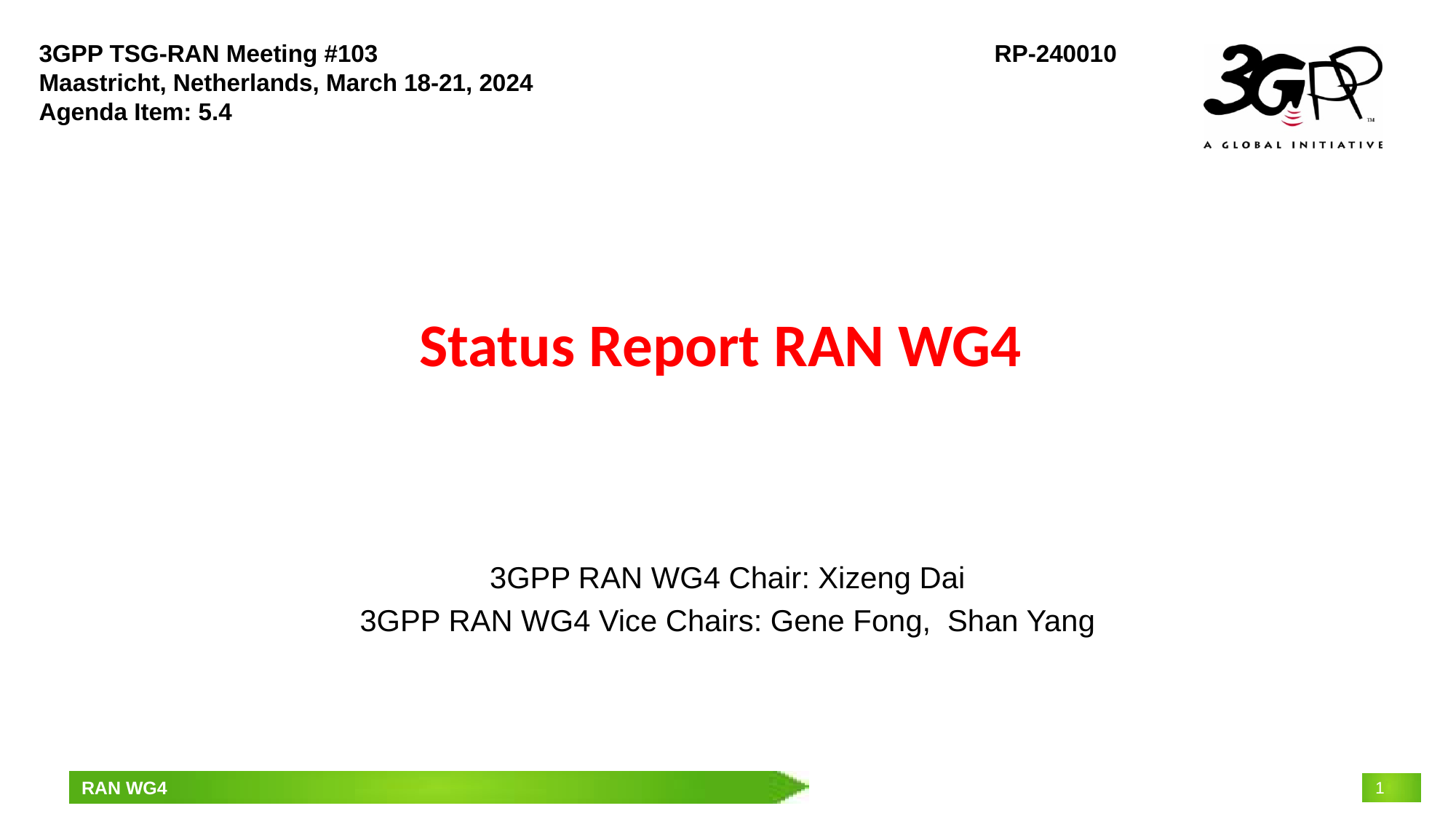

3GPP TSG-RAN Meeting #103
Maastricht, Netherlands, March 18-21, 2024
Agenda Item: 5.4
RP-240010
# Status Report RAN WG4
3GPP RAN WG4 Chair: Xizeng Dai
3GPP RAN WG4 Vice Chairs: Gene Fong,  Shan Yang